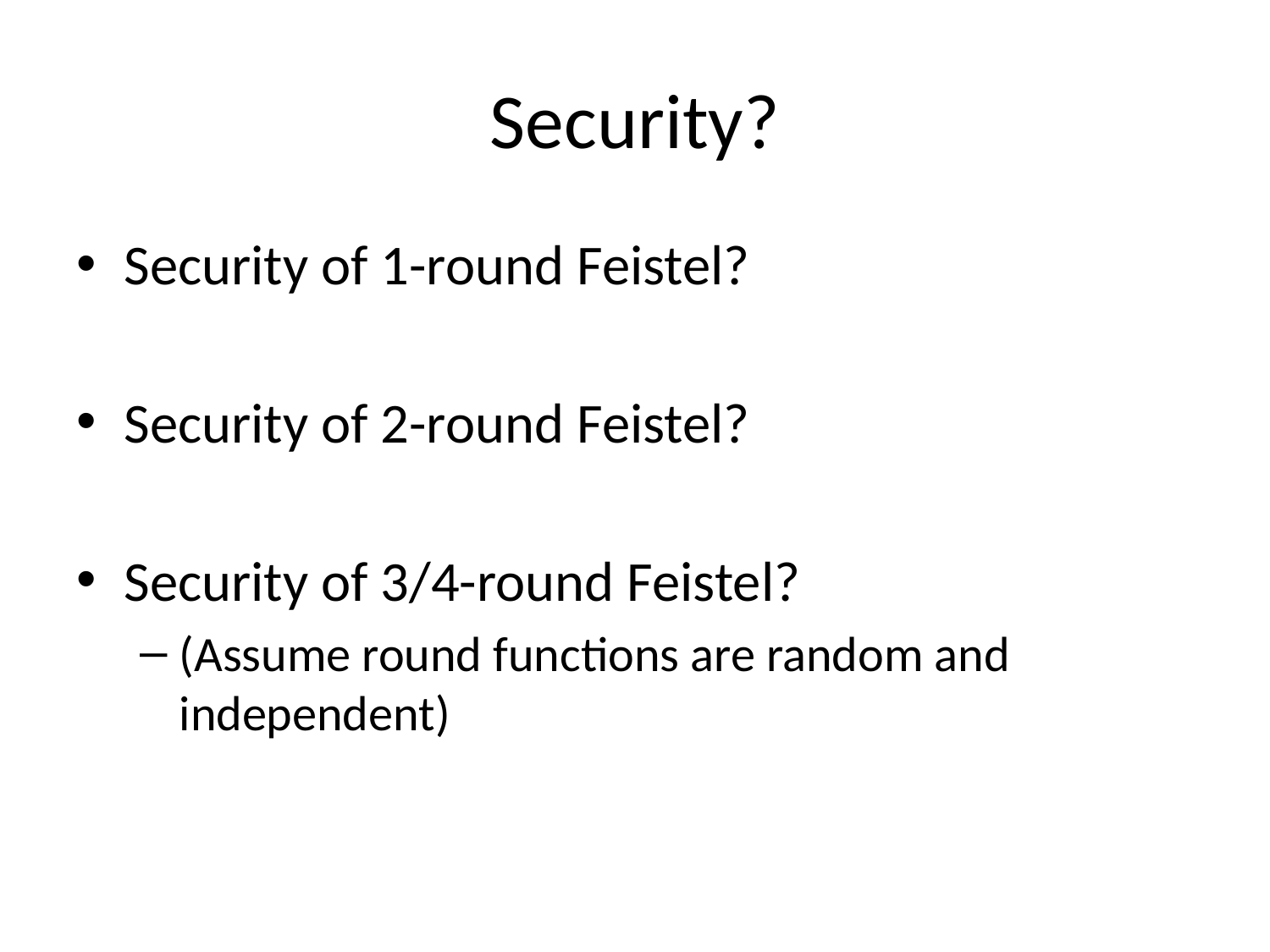

# Security?
Security of 1-round Feistel?

Security of 2-round Feistel?

Security of 3/4-round Feistel?
(Assume round functions are random and independent)